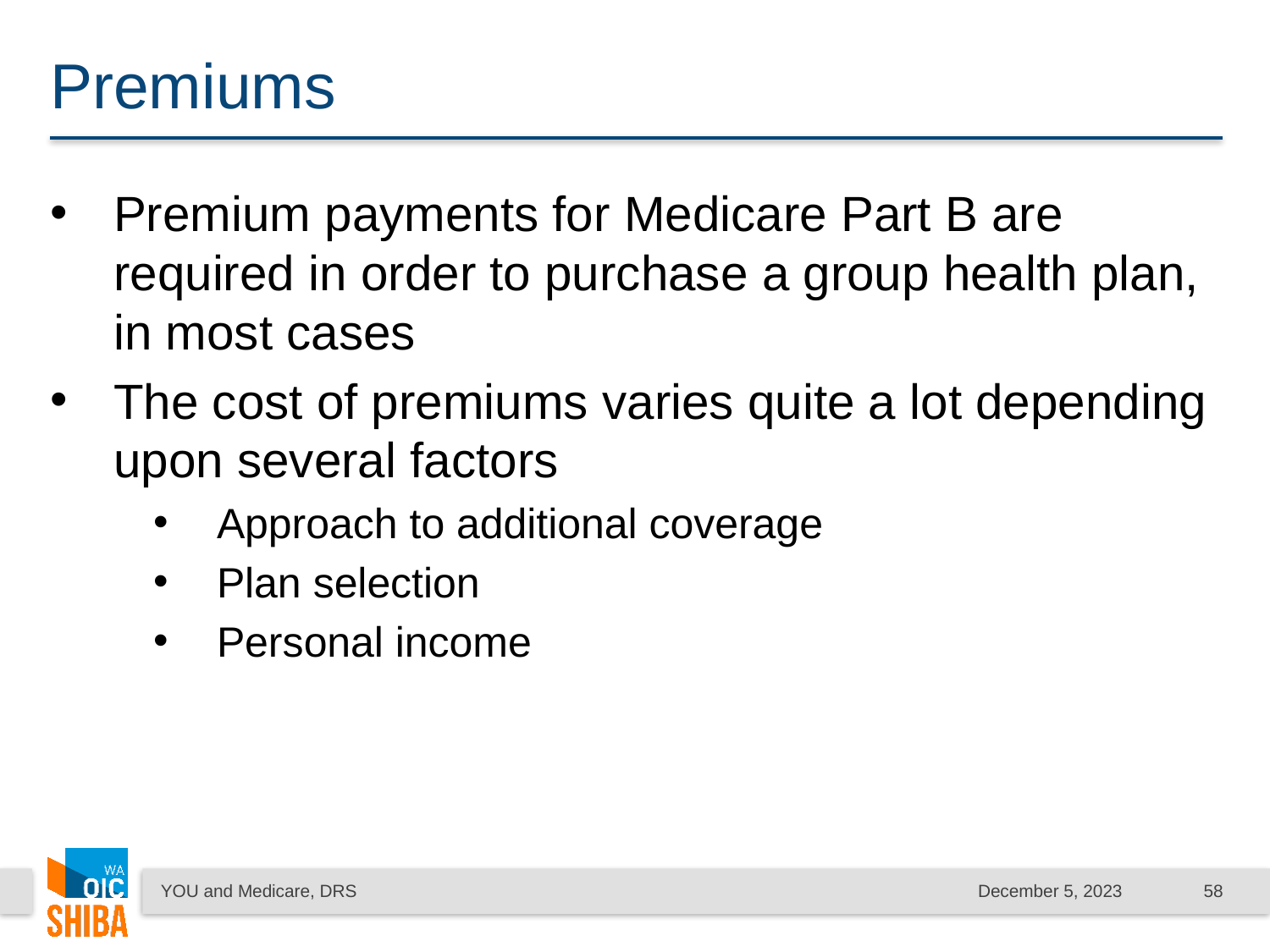

# Premiums
Premium payments for Medicare Part B are required in order to purchase a group health plan, in most cases
The cost of premiums varies quite a lot depending upon several factors
Approach to additional coverage
Plan selection
Personal income
YOU and Medicare, DRS
December 5, 2023
58